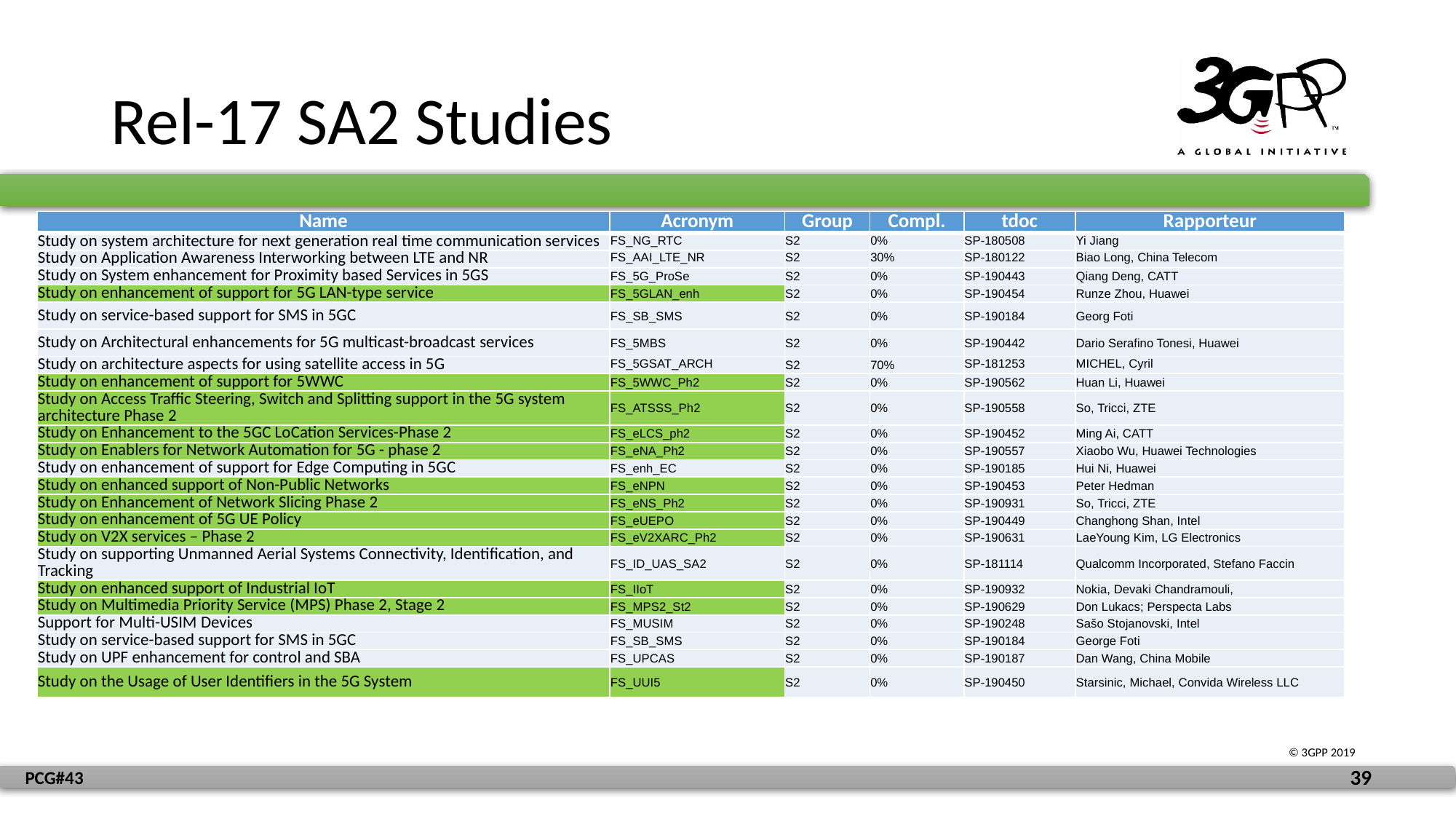

# Rel-17 SA2 Studies
| Name | Acronym | Group | Compl. | tdoc | Rapporteur |
| --- | --- | --- | --- | --- | --- |
| Study on system architecture for next generation real time communication services | FS\_NG\_RTC | S2 | 0% | SP-180508 | Yi Jiang |
| Study on Application Awareness Interworking between LTE and NR | FS\_AAI\_LTE\_NR | S2 | 30% | SP-180122 | Biao Long, China Telecom |
| Study on System enhancement for Proximity based Services in 5GS | FS\_5G\_ProSe | S2 | 0% | SP-190443 | Qiang Deng, CATT |
| Study on enhancement of support for 5G LAN-type service | FS\_5GLAN\_enh | S2 | 0% | SP-190454 | Runze Zhou, Huawei |
| Study on service-based support for SMS in 5GC | FS\_SB\_SMS | S2 | 0% | SP-190184 | Georg Foti |
| Study on Architectural enhancements for 5G multicast-broadcast services | FS\_5MBS | S2 | 0% | SP-190442 | Dario Serafino Tonesi, Huawei |
| Study on architecture aspects for using satellite access in 5G | FS\_5GSAT\_ARCH | S2 | 70% | SP-181253 | MICHEL, Cyril |
| Study on enhancement of support for 5WWC | FS\_5WWC\_Ph2 | S2 | 0% | SP-190562 | Huan Li, Huawei |
| Study on Access Traffic Steering, Switch and Splitting support in the 5G system architecture Phase 2 | FS\_ATSSS\_Ph2 | S2 | 0% | SP-190558 | So, Tricci, ZTE |
| Study on Enhancement to the 5GC LoCation Services-Phase 2 | FS\_eLCS\_ph2 | S2 | 0% | SP-190452 | Ming Ai, CATT |
| Study on Enablers for Network Automation for 5G - phase 2 | FS\_eNA\_Ph2 | S2 | 0% | SP-190557 | Xiaobo Wu, Huawei Technologies |
| Study on enhancement of support for Edge Computing in 5GC | FS\_enh\_EC | S2 | 0% | SP-190185 | Hui Ni, Huawei |
| Study on enhanced support of Non-Public Networks | FS\_eNPN | S2 | 0% | SP-190453 | Peter Hedman |
| Study on Enhancement of Network Slicing Phase 2 | FS\_eNS\_Ph2 | S2 | 0% | SP-190931 | So, Tricci, ZTE |
| Study on enhancement of 5G UE Policy | FS\_eUEPO | S2 | 0% | SP-190449 | Changhong Shan, Intel |
| Study on V2X services – Phase 2 | FS\_eV2XARC\_Ph2 | S2 | 0% | SP-190631 | LaeYoung Kim, LG Electronics |
| Study on supporting Unmanned Aerial Systems Connectivity, Identification, and Tracking | FS\_ID\_UAS\_SA2 | S2 | 0% | SP-181114 | Qualcomm Incorporated, Stefano Faccin |
| Study on enhanced support of Industrial IoT | FS\_IIoT | S2 | 0% | SP-190932 | Nokia, Devaki Chandramouli, |
| Study on Multimedia Priority Service (MPS) Phase 2, Stage 2 | FS\_MPS2\_St2 | S2 | 0% | SP-190629 | Don Lukacs; Perspecta Labs |
| Support for Multi-USIM Devices | FS\_MUSIM | S2 | 0% | SP-190248 | Sašo Stojanovski, Intel |
| Study on service-based support for SMS in 5GC | FS\_SB\_SMS | S2 | 0% | SP-190184 | George Foti |
| Study on UPF enhancement for control and SBA | FS\_UPCAS | S2 | 0% | SP-190187 | Dan Wang, China Mobile |
| Study on the Usage of User Identifiers in the 5G System | FS\_UUI5 | S2 | 0% | SP-190450 | Starsinic, Michael, Convida Wireless LLC |